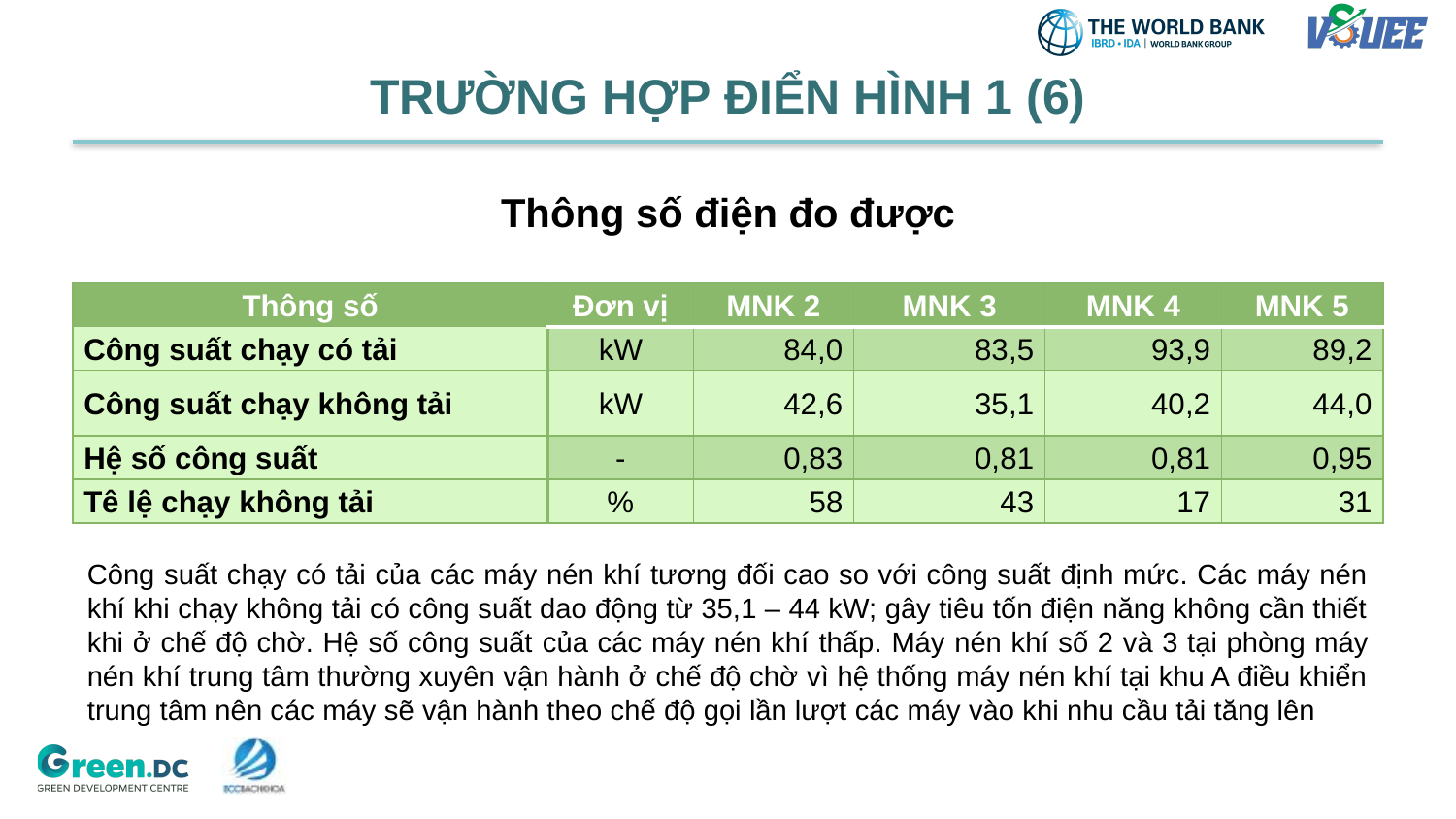

TRƯỜNG HỢP ĐIỂN HÌNH 1 (6)
# Thông số điện đo được
| Thông số | Đơn vị | MNK 2 | MNK 3 | MNK 4 | MNK 5 |
| --- | --- | --- | --- | --- | --- |
| Công suất chạy có tải | kW | 84,0 | 83,5 | 93,9 | 89,2 |
| Công suất chạy không tải | kW | 42,6 | 35,1 | 40,2 | 44,0 |
| Hệ số công suất | - | 0,83 | 0,81 | 0,81 | 0,95 |
| Tê lệ chạy không tải | % | 58 | 43 | 17 | 31 |
Công suất chạy có tải của các máy nén khí tương đối cao so với công suất định mức. Các máy nén khí khi chạy không tải có công suất dao động từ 35,1 – 44 kW; gây tiêu tốn điện năng không cần thiết khi ở chế độ chờ. Hệ số công suất của các máy nén khí thấp. Máy nén khí số 2 và 3 tại phòng máy nén khí trung tâm thường xuyên vận hành ở chế độ chờ vì hệ thống máy nén khí tại khu A điều khiển trung tâm nên các máy sẽ vận hành theo chế độ gọi lần lượt các máy vào khi nhu cầu tải tăng lên